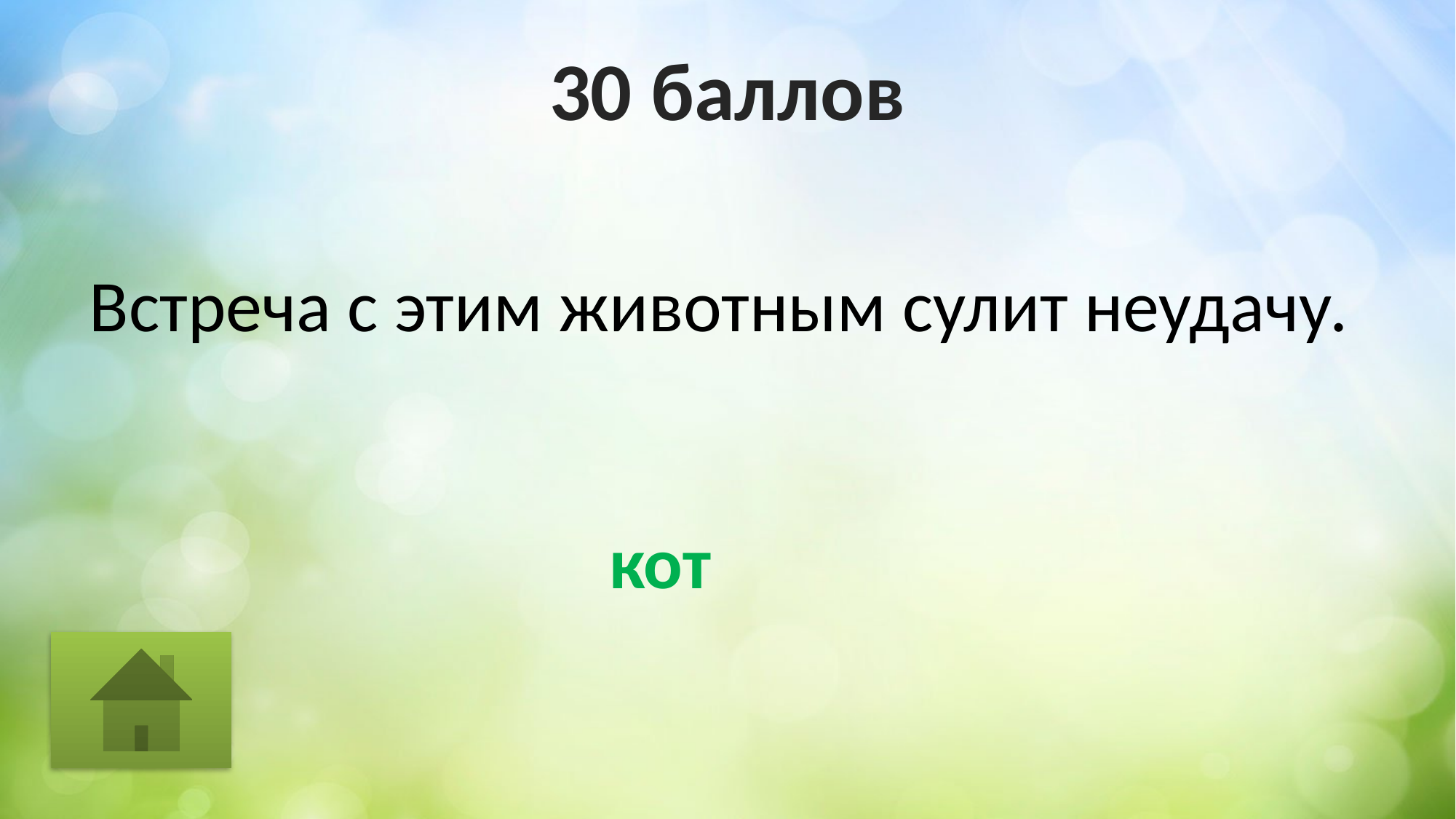

# 30 баллов
Встреча с этим животным сулит неудачу.
кот